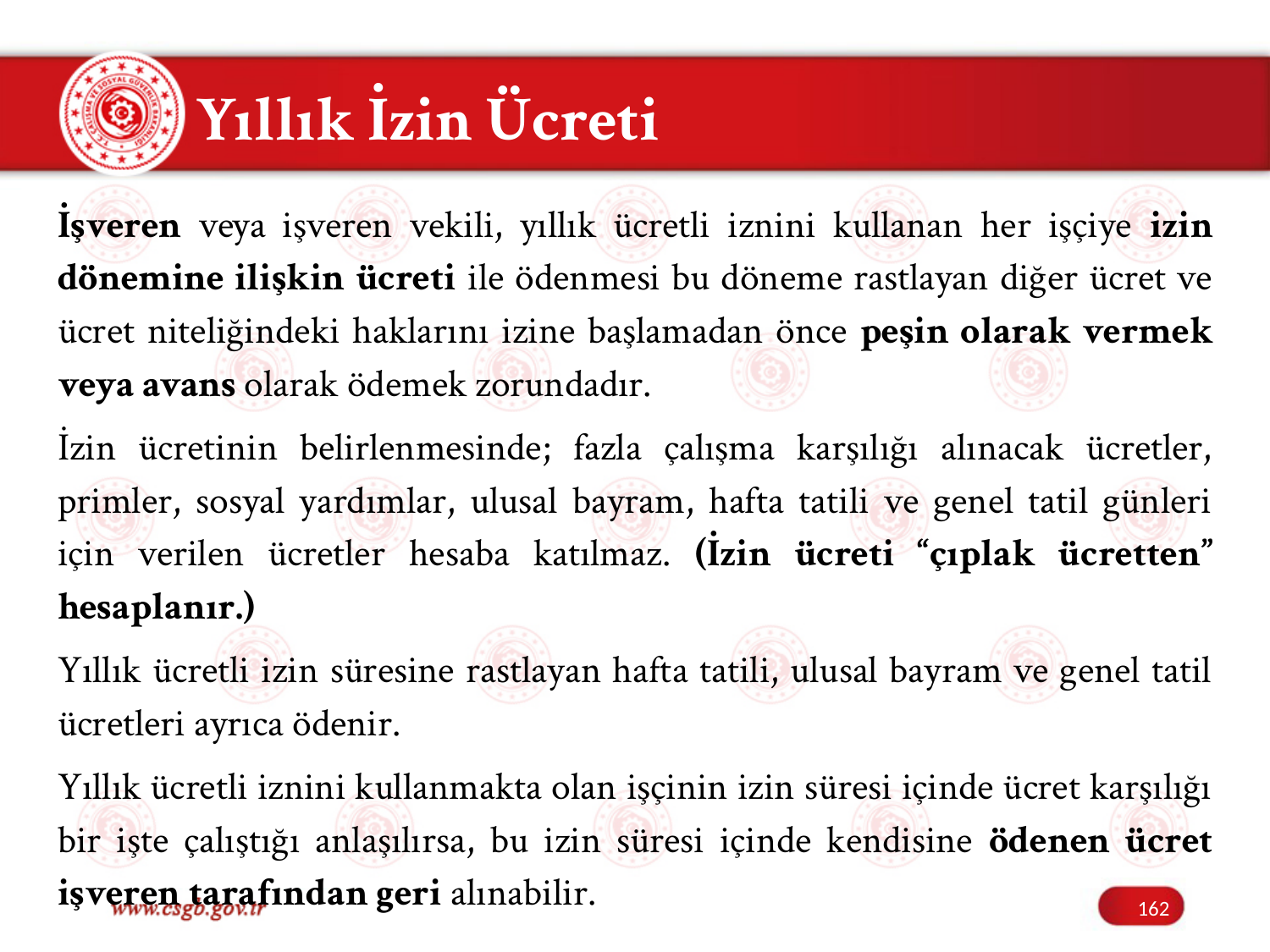

# Yıllık İzin Ücreti
İşveren veya işveren vekili, yıllık ücretli iznini kullanan her işçiye izin dönemine ilişkin ücreti ile ödenmesi bu döneme rastlayan diğer ücret ve ücret niteliğindeki haklarını izine başlamadan önce peşin olarak vermek veya avans olarak ödemek zorundadır.
İzin ücretinin belirlenmesinde; fazla çalışma karşılığı alınacak ücretler, primler, sosyal yardımlar, ulusal bayram, hafta tatili ve genel tatil günleri için verilen ücretler hesaba katılmaz. (İzin ücreti “çıplak ücretten” hesaplanır.)
Yıllık ücretli izin süresine rastlayan hafta tatili, ulusal bayram ve genel tatil ücretleri ayrıca ödenir.
Yıllık ücretli iznini kullanmakta olan işçinin izin süresi içinde ücret karşılığı bir işte çalıştığı anlaşılırsa, bu izin süresi içinde kendisine ödenen ücret işveren tarafından geri alınabilir.

162